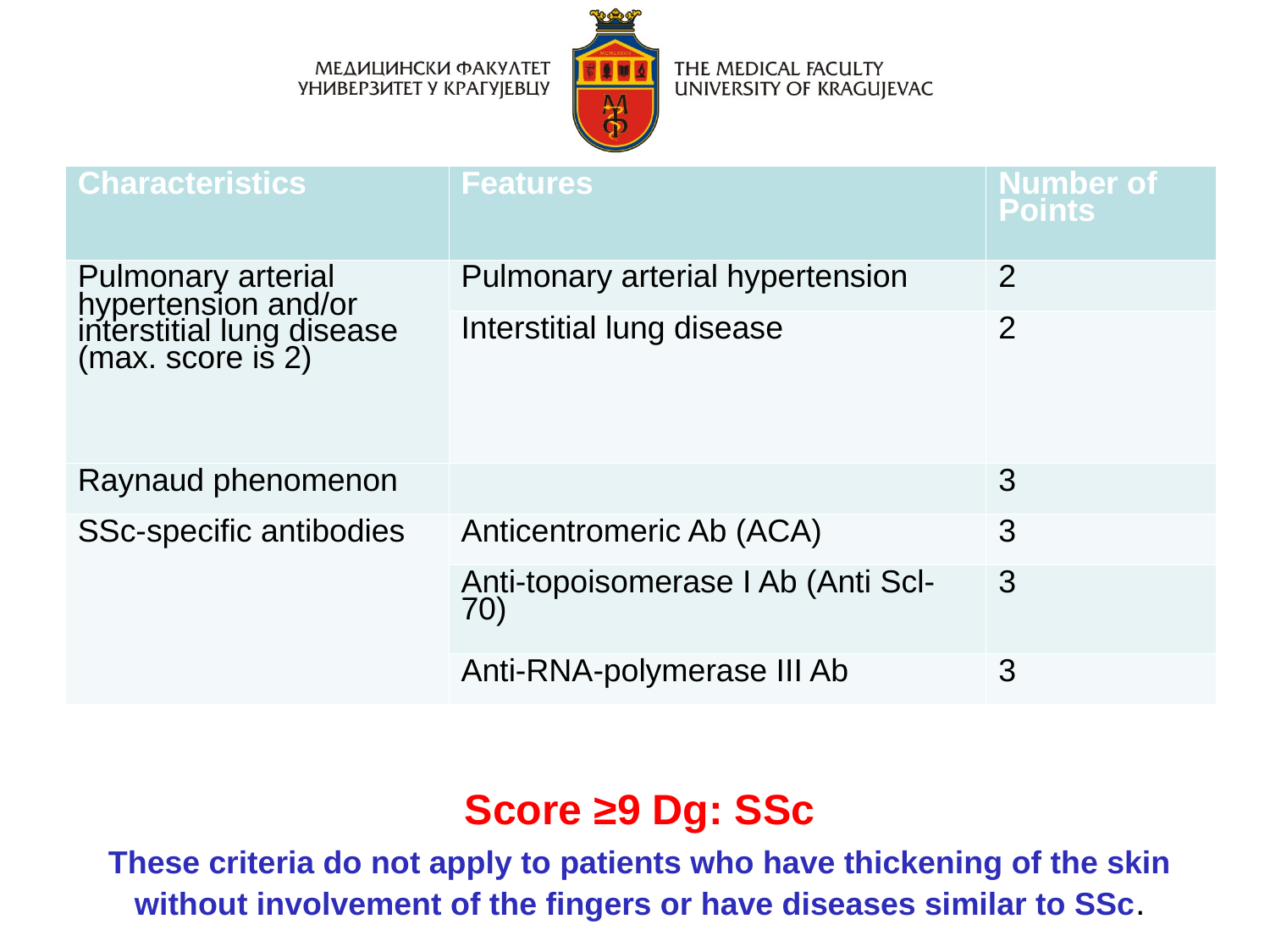

| Characteristics | Features | Number of Points |
| --- | --- | --- |
| Pulmonary arterial hypertension and/or interstitial lung disease (max. score is 2) | Pulmonary arterial hypertension | 2 |
|  | Interstitial lung disease | 2 |
| Raynaud phenomenon |  | 3 |
| SSc-specific antibodies | Anticentromeric Ab (ACA) | 3 |
|  | Anti-topoisomerase I Ab (Anti Scl-70) | 3 |
|  | Anti-RNA-polymerase III Ab | 3 |
EULAR CLASSIFICATION CRITERIA 2013
Score ≥9 Dg: SSc
These criteria do not apply to patients who have thickening of the skin without involvement of the fingers or have diseases similar to SSc.